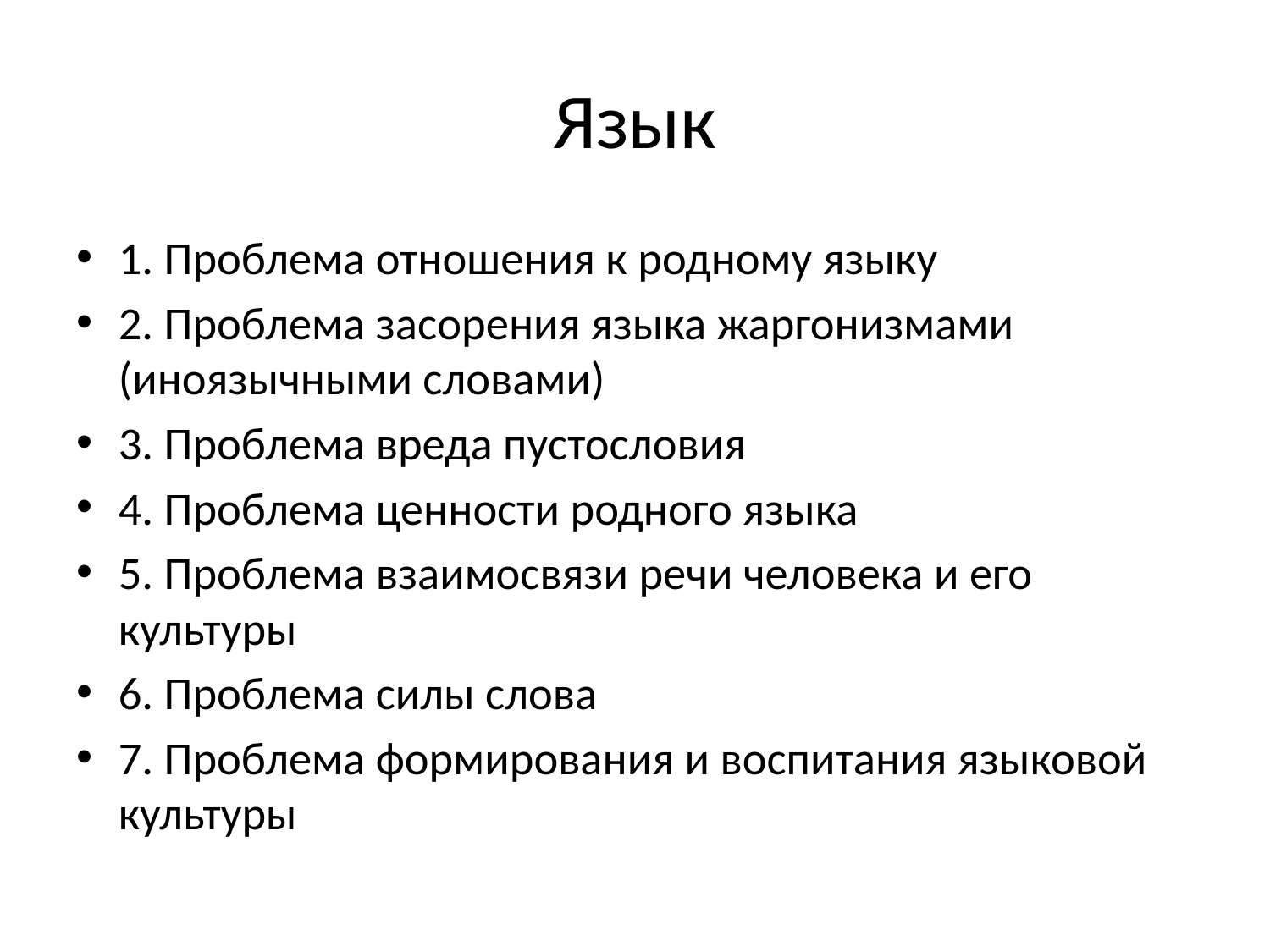

# Язык
1. Проблема отношения к родному языку
2. Проблема засорения языка жаргонизмами (иноязычными словами)
3. Проблема вреда пустословия
4. Проблема ценности родного языка
5. Проблема взаимосвязи речи человека и его культуры
6. Проблема силы слова
7. Проблема формирования и воспитания языковой культуры